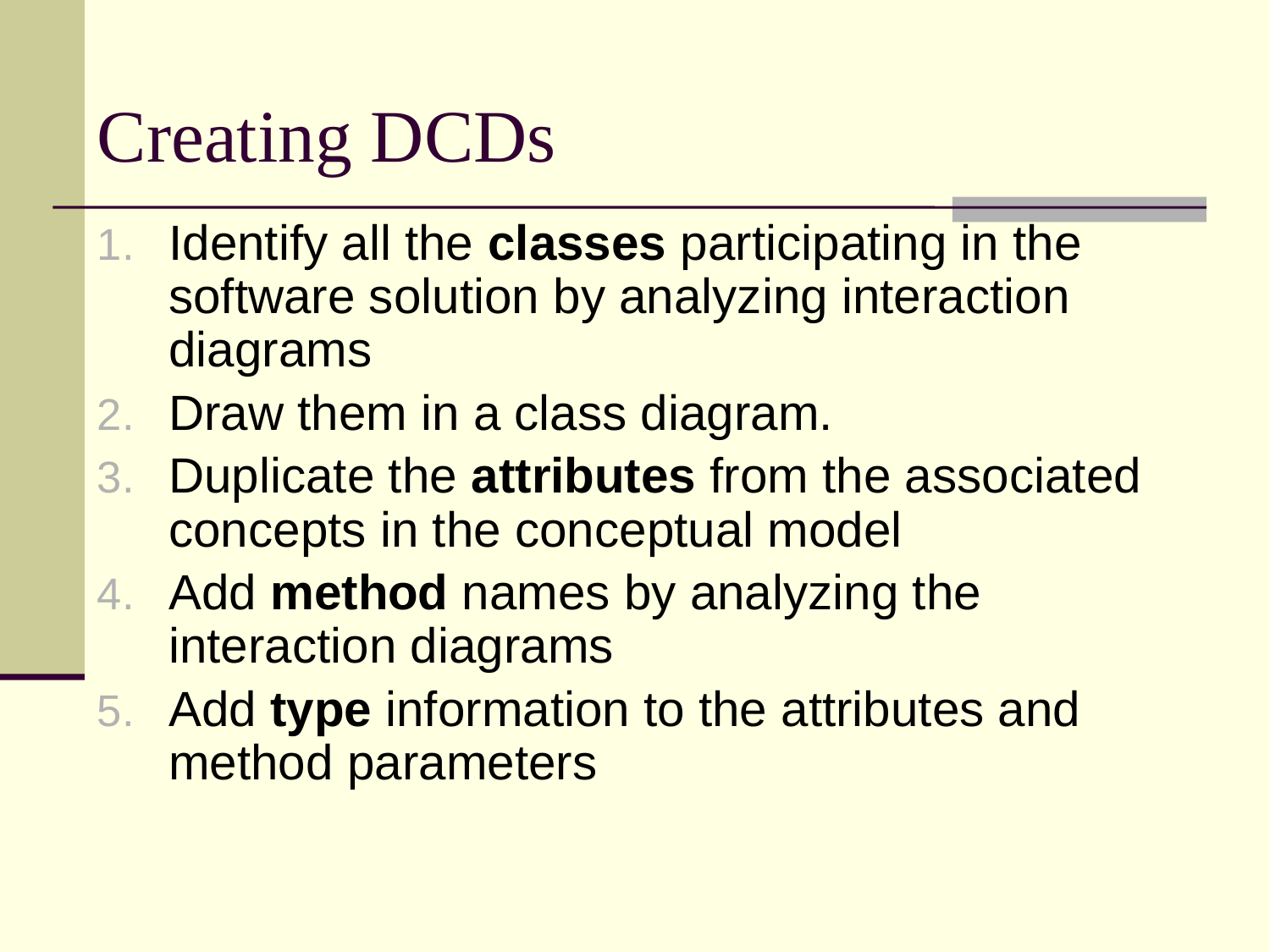

# Creating DCDs
Identify all the classes participating in the software solution by analyzing interaction diagrams
Draw them in a class diagram.
Duplicate the attributes from the associated concepts in the conceptual model
Add method names by analyzing the interaction diagrams
Add type information to the attributes and method parameters